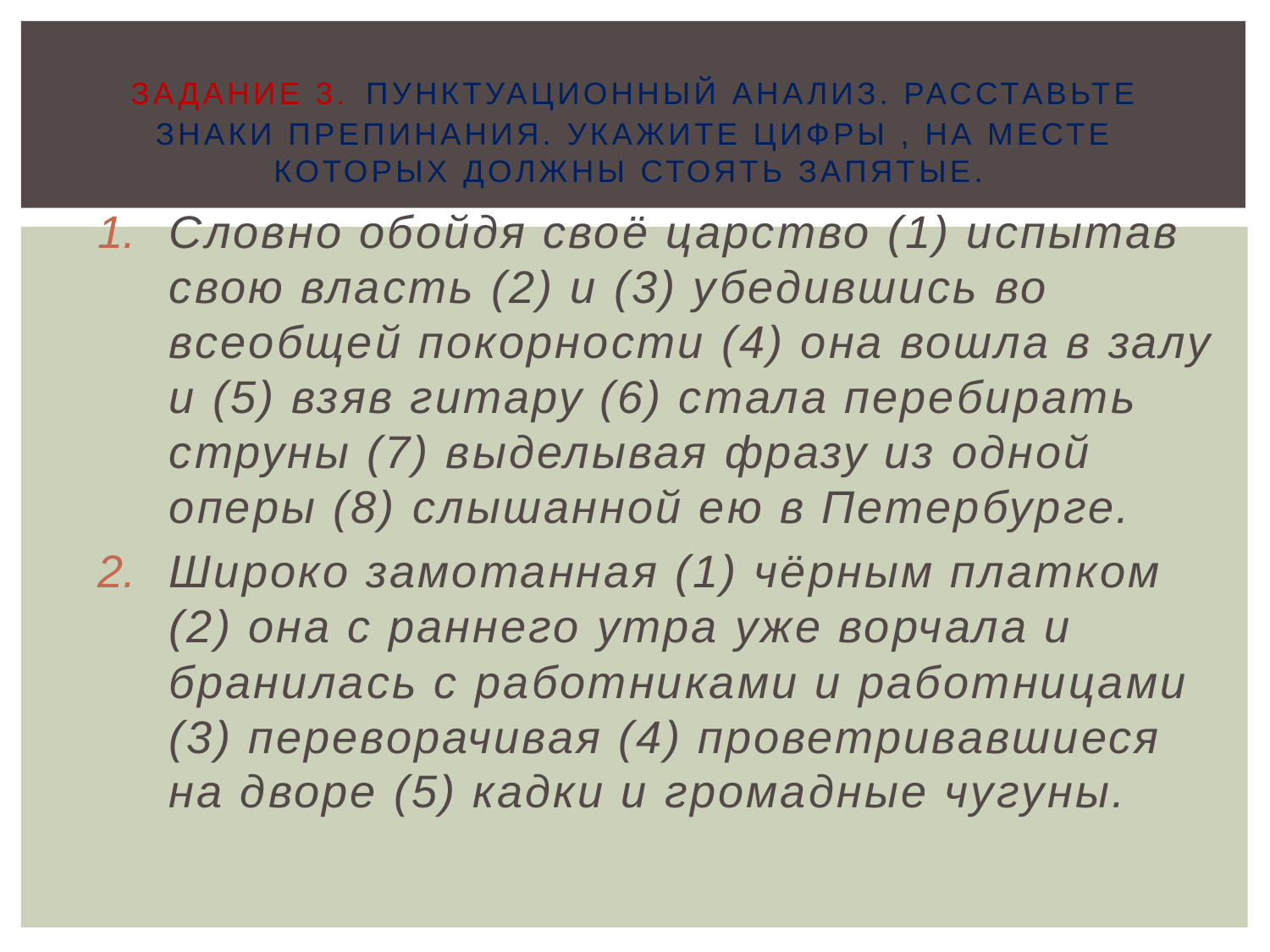

# Задание 3. Пунктуационный анализ. Расставьте знаки препинания. Укажите цифры , на месте которых должны стоять запятые.
Словно обойдя своё царство (1) испытав свою власть (2) и (3) убедившись во всеобщей покорности (4) она вошла в залу и (5) взяв гитару (6) стала перебирать струны (7) выделывая фразу из одной оперы (8) слышанной ею в Петербурге.
Широко замотанная (1) чёрным платком (2) она с раннего утра уже ворчала и бранилась с работниками и работницами (3) переворачивая (4) проветривавшиеся на дворе (5) кадки и громадные чугуны.